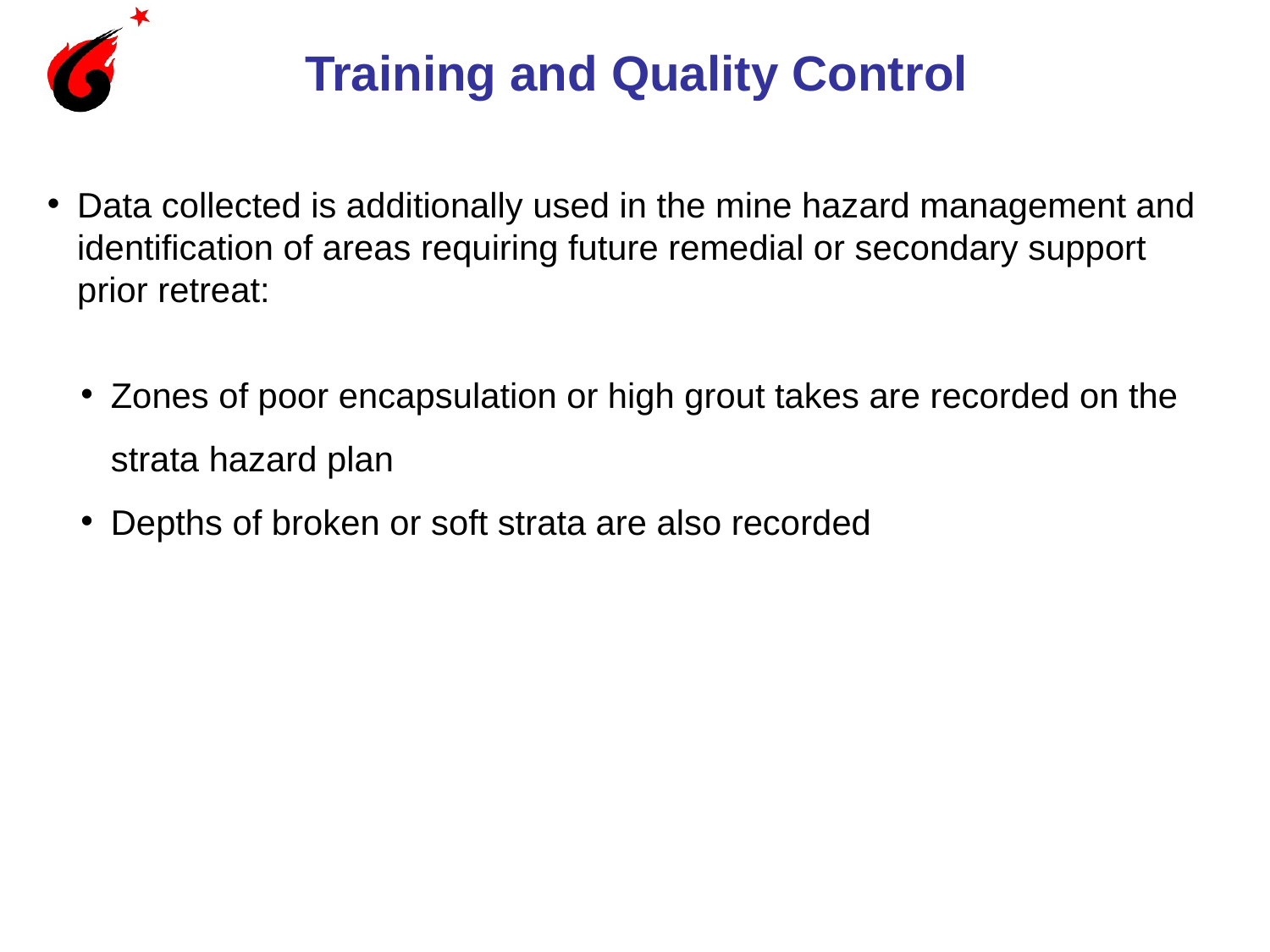

# Training and Quality Control
Data collected is additionally used in the mine hazard management and identification of areas requiring future remedial or secondary support prior retreat:

Zones of poor encapsulation or high grout takes are recorded on the strata hazard plan
Depths of broken or soft strata are also recorded